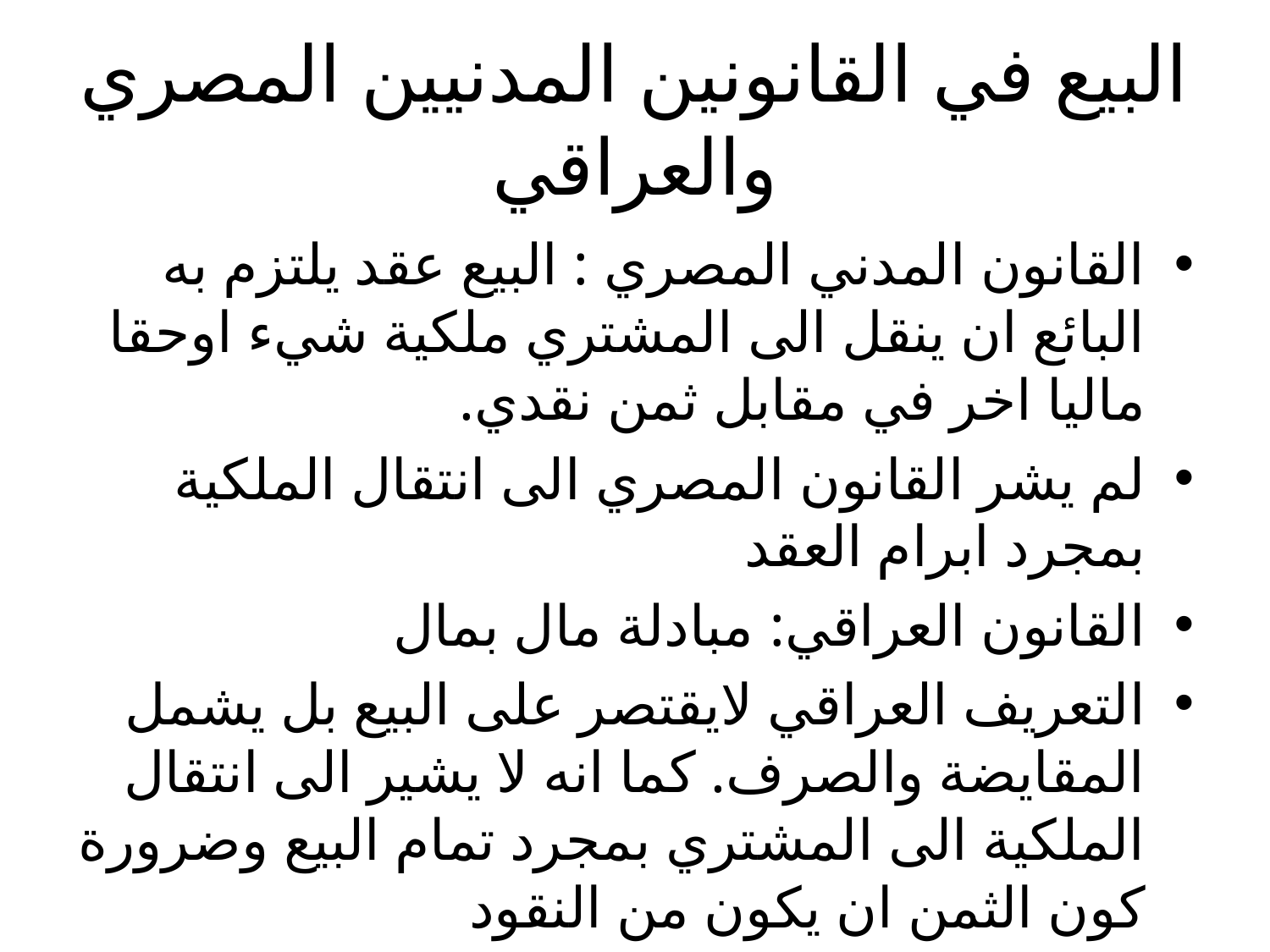

# البيع في القانونين المدنيين المصري والعراقي
القانون المدني المصري : البيع عقد يلتزم به البائع ان ينقل الى المشتري ملكية شيء اوحقا ماليا اخر في مقابل ثمن نقدي.
لم يشر القانون المصري الى انتقال الملكية بمجرد ابرام العقد
القانون العراقي: مبادلة مال بمال
التعريف العراقي لايقتصر على البيع بل يشمل المقايضة والصرف. كما انه لا يشير الى انتقال الملكية الى المشتري بمجرد تمام البيع وضرورة كون الثمن ان يكون من النقود